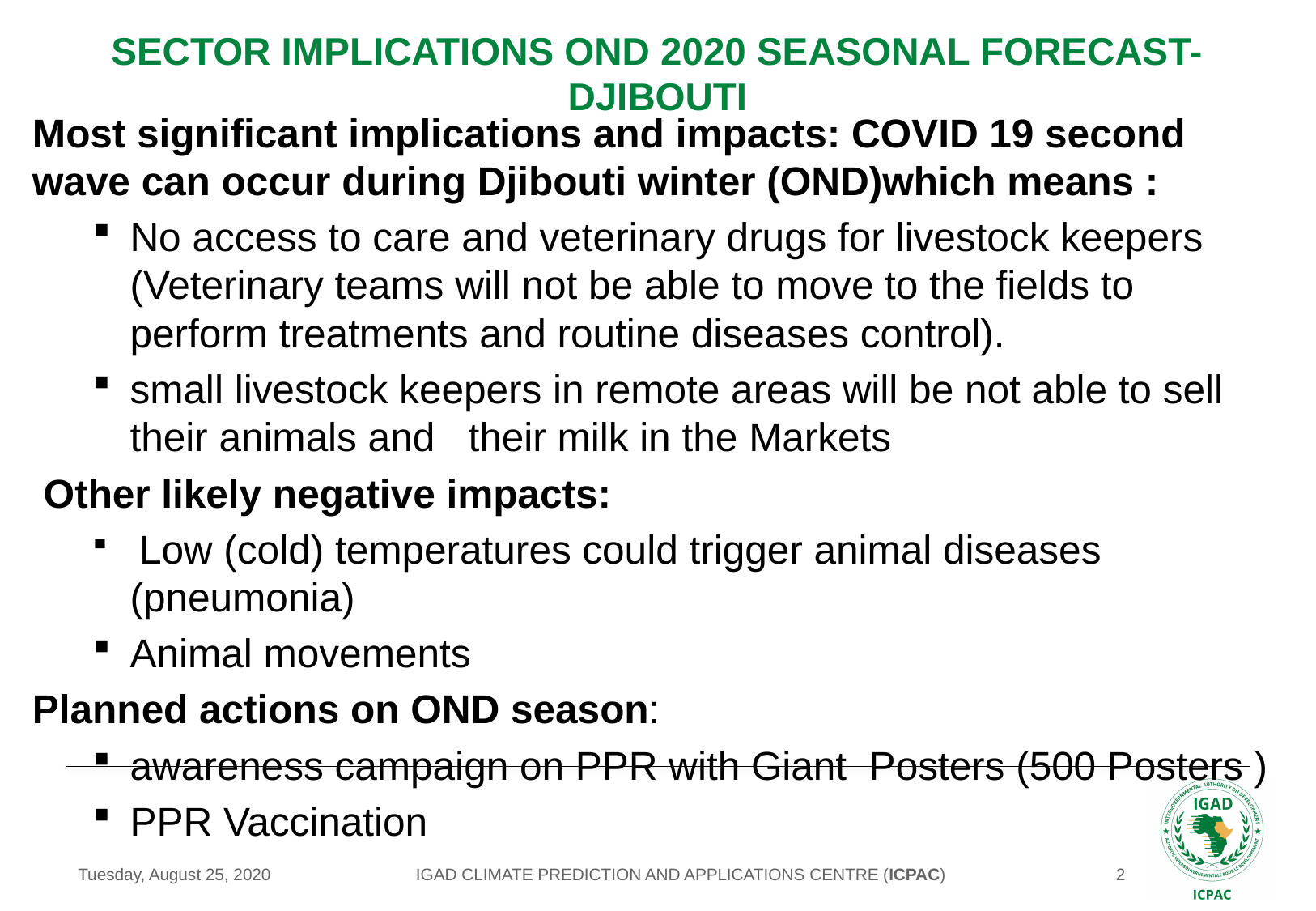

# Sector implications OND 2020 seasonal forecast- djibouti
Most significant implications and impacts: COVID 19 second wave can occur during Djibouti winter (OND)which means :
No access to care and veterinary drugs for livestock keepers  (Veterinary teams will not be able to move to the fields to perform treatments and routine diseases control).
small livestock keepers in remote areas will be not able to sell their animals and   their milk in the Markets
 Other likely negative impacts:
 Low (cold) temperatures could trigger animal diseases (pneumonia)
Animal movements
Planned actions on OND season:
awareness campaign on PPR with Giant  Posters (500 Posters )
PPR Vaccination

IGAD CLIMATE PREDICTION AND APPLICATIONS CENTRE (ICPAC)
Tuesday, August 25, 2020
2